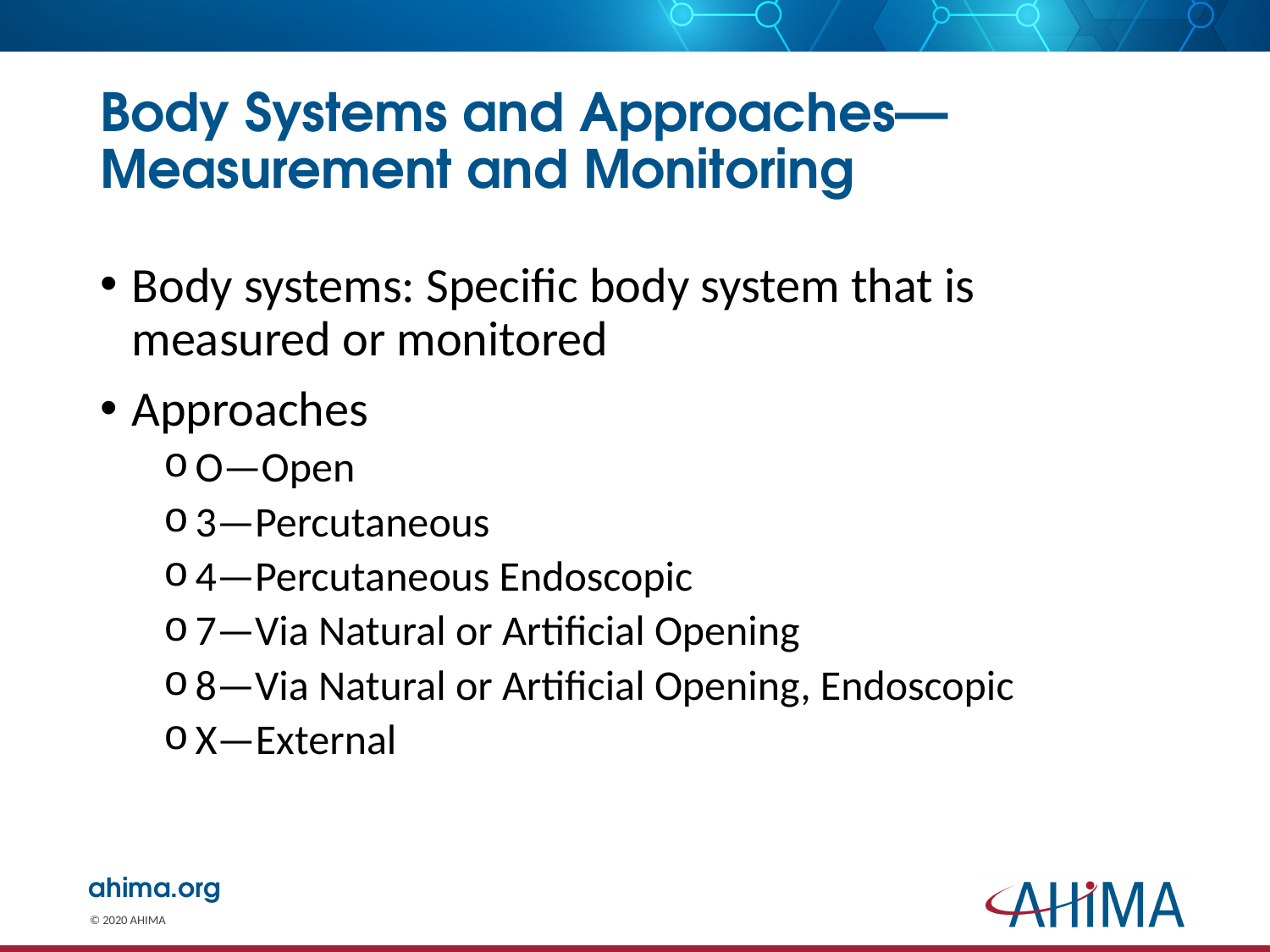

# Body Systems and Approaches—Measurement and Monitoring
Body systems: Specific body system that is measured or monitored
Approaches
O—Open
3—Percutaneous
4—Percutaneous Endoscopic
7—Via Natural or Artificial Opening
8—Via Natural or Artificial Opening, Endoscopic
X—External